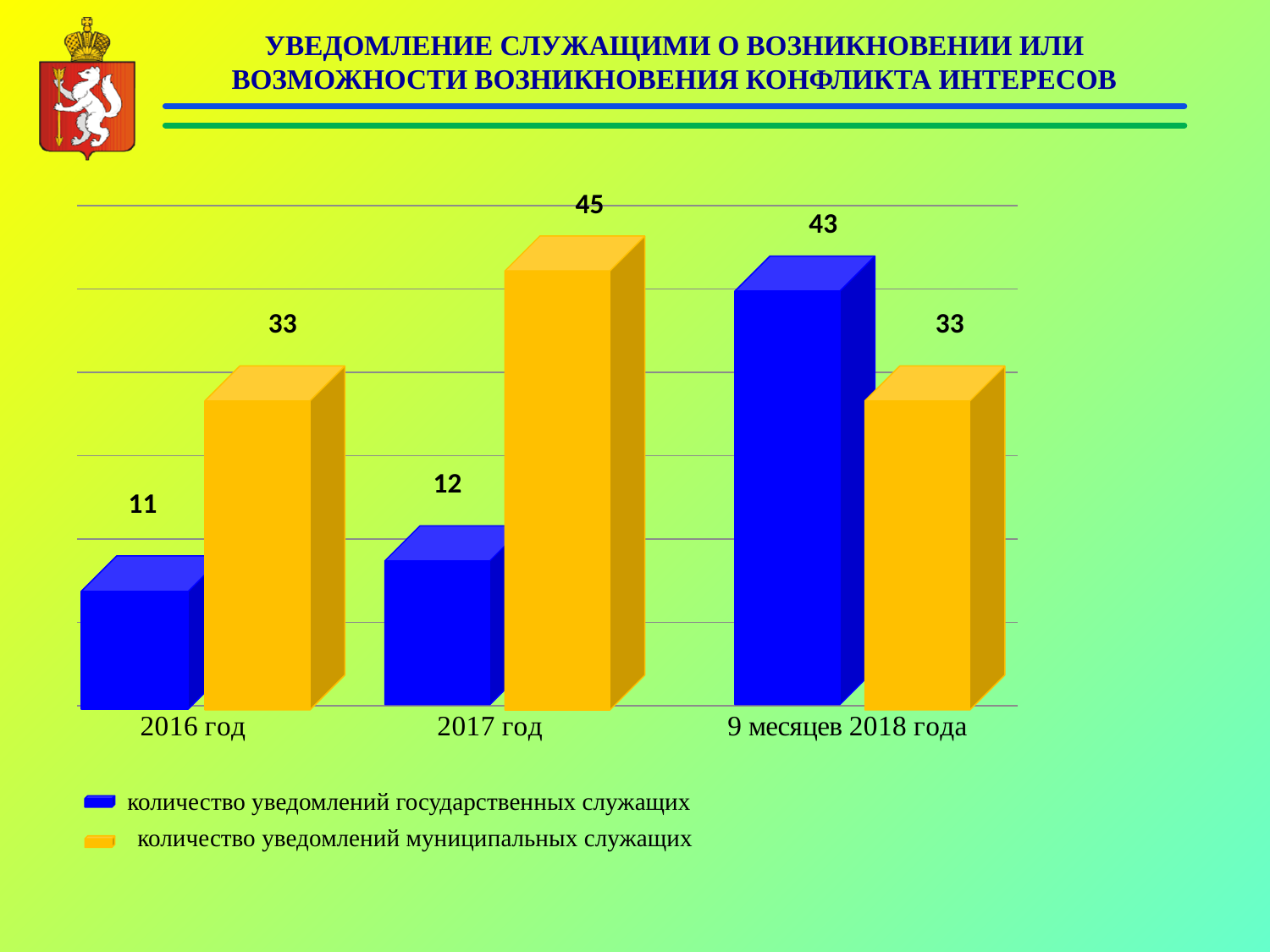

# УВЕДОМЛЕНИЕ СЛУЖАЩИМИ О ВОЗНИКНОВЕНИИ ИЛИ ВОЗМОЖНОСТИ ВОЗНИКНОВЕНИЯ КОНФЛИКТА ИНТЕРЕСОВ

### Chart

| Category | Столбец1 | Столбец2 |
|---|---|---|
| 2012 год | None | None |
| 2013 год | None | None |
| 2014 год | None | None |
 количество уведомлений государственных служащих

количество уведомлений муниципальных служащих